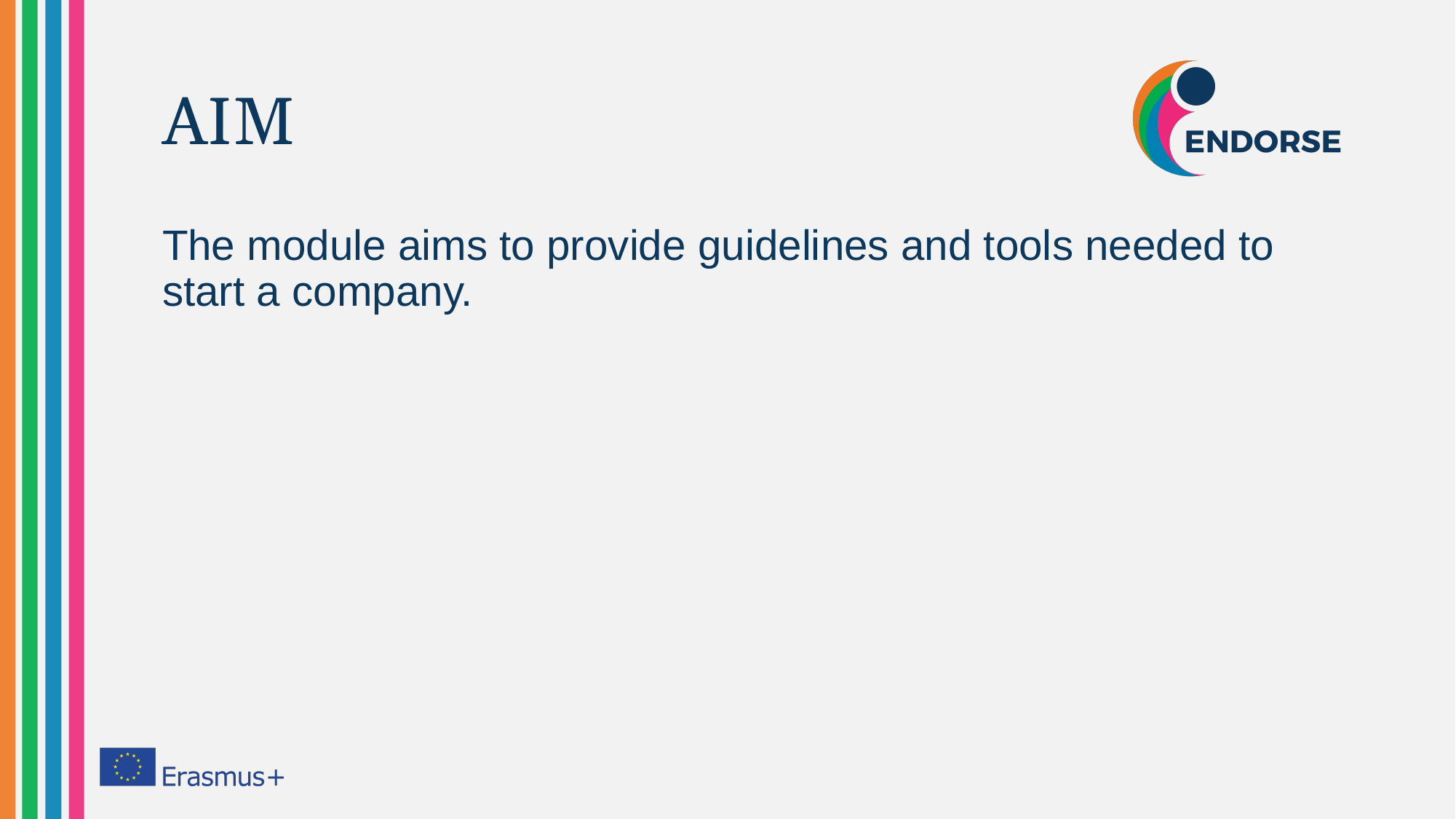

# AIM
The module aims to provide guidelines and tools needed to start a company.